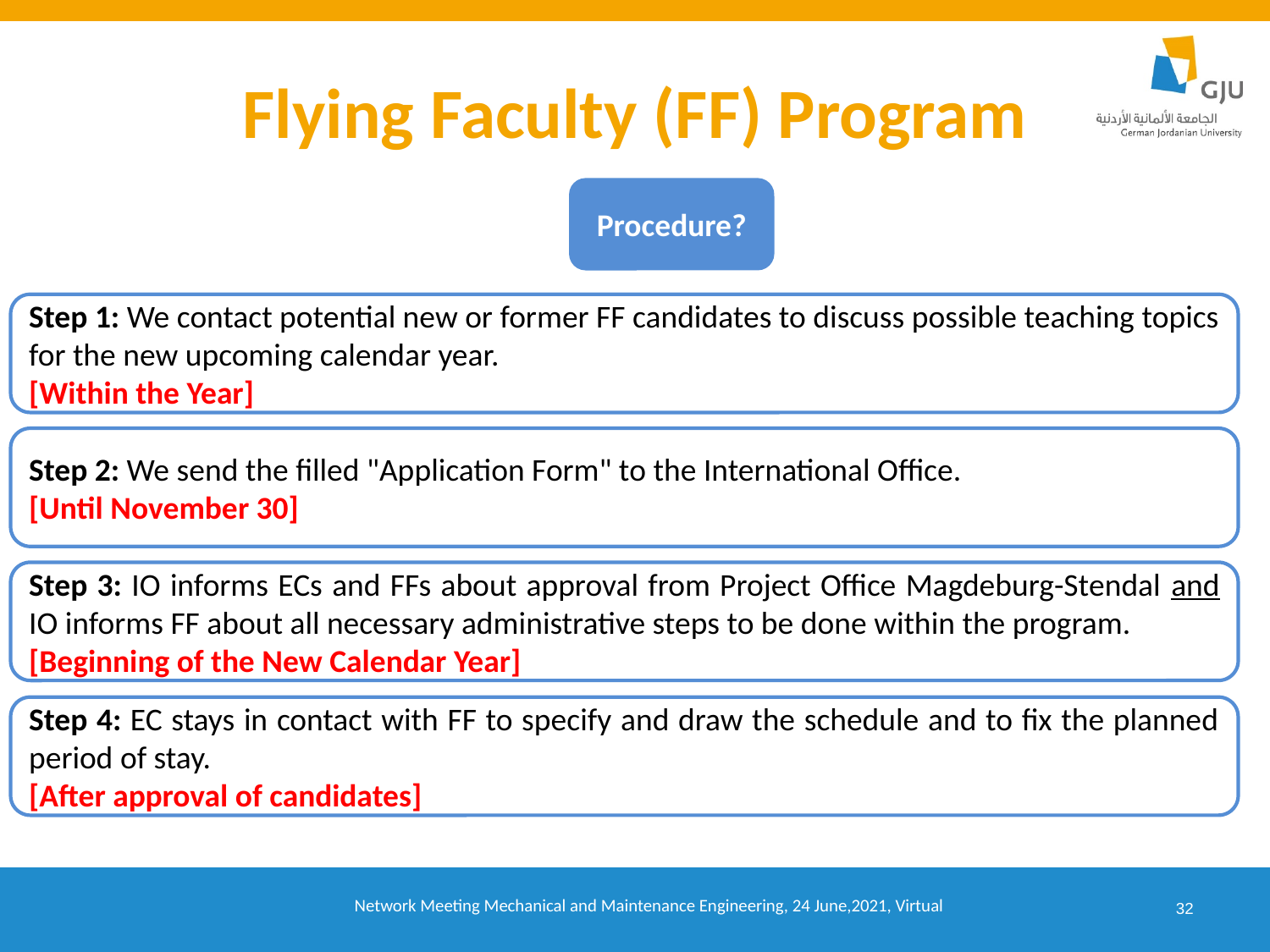

Flying Faculty (FF) Program
Procedure?

Step 1: We contact potential new or former FF candidates to discuss possible teaching topics for the new upcoming calendar year.
[Within the Year]
Step 2: We send the filled "Application Form" to the International Office.
[Until November 30]
Step 3: IO informs ECs and FFs about approval from Project Office Magdeburg-Stendal and IO informs FF about all necessary administrative steps to be done within the program.
[Beginning of the New Calendar Year]
Step 4: EC stays in contact with FF to specify and draw the schedule and to fix the planned period of stay.
[After approval of candidates]
32
Network Meeting Mechanical and Maintenance Engineering, 24 June,2021, Virtual